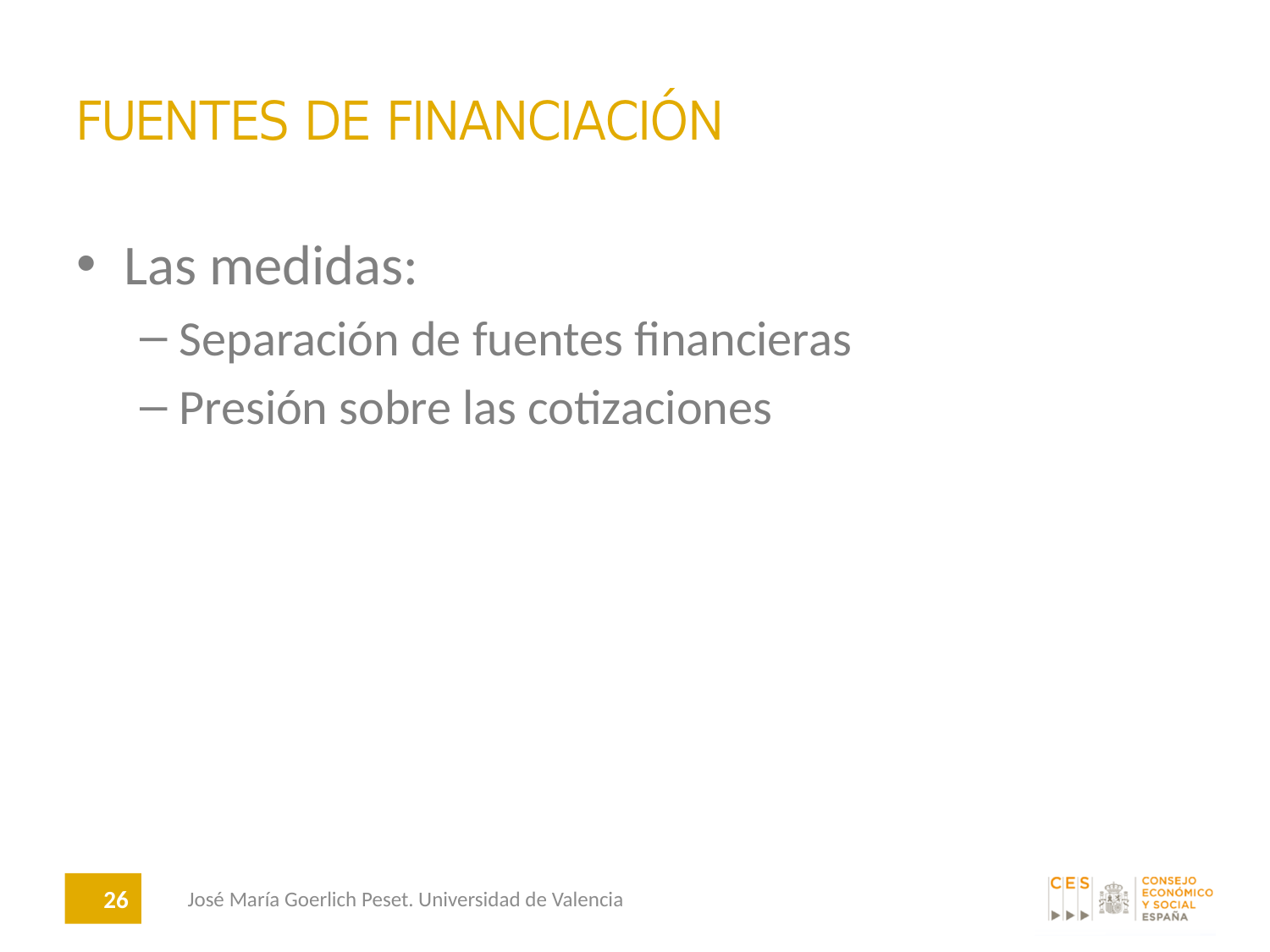

# Fuentes de financiación
Las medidas:
Separación de fuentes financieras
Presión sobre las cotizaciones

26
José María Goerlich Peset. Universidad de Valencia